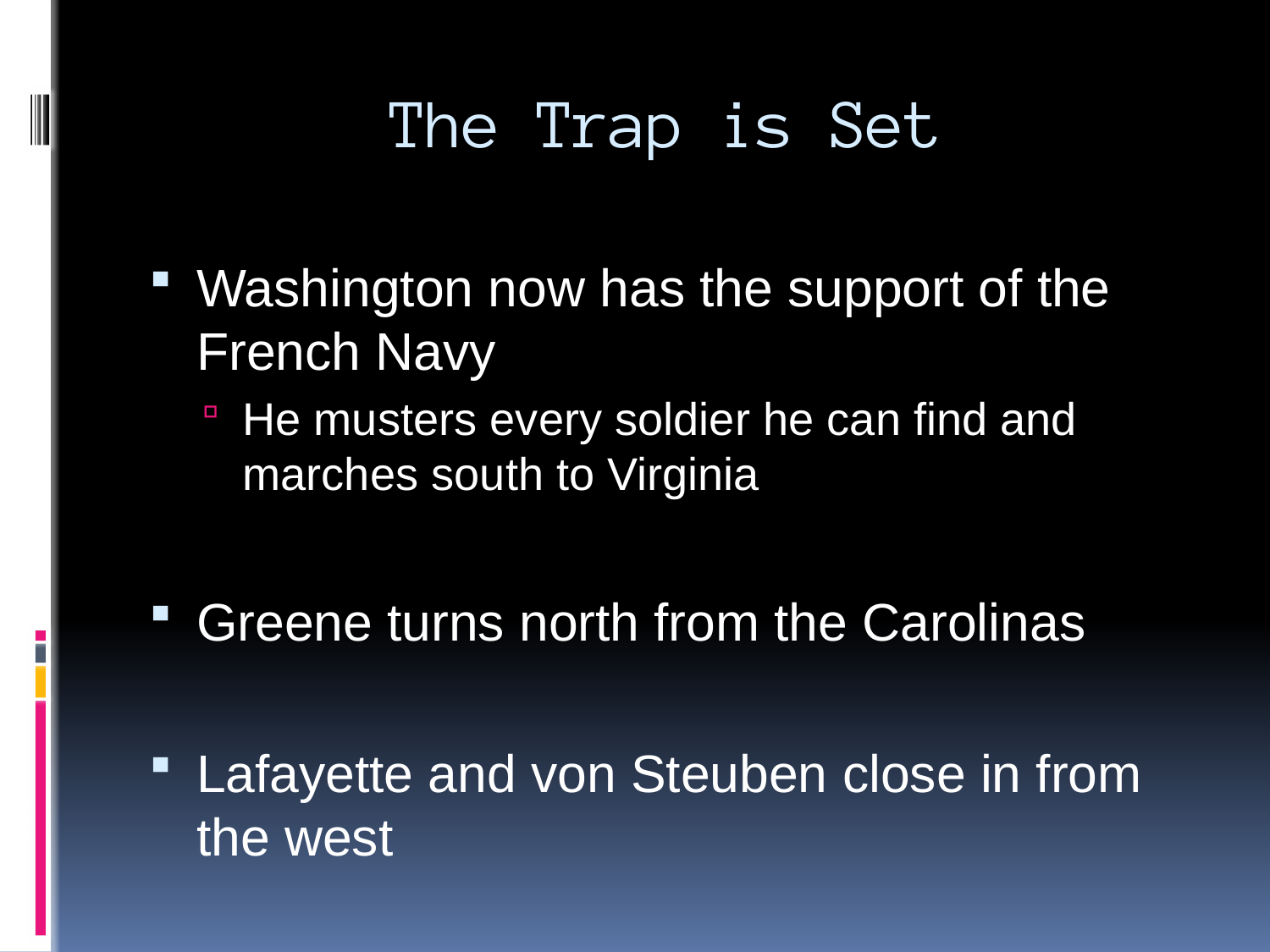

# The Trap is Set
Washington now has the support of the French Navy
He musters every soldier he can find and marches south to Virginia

Greene turns north from the Carolinas

Lafayette and von Steuben close in from the west